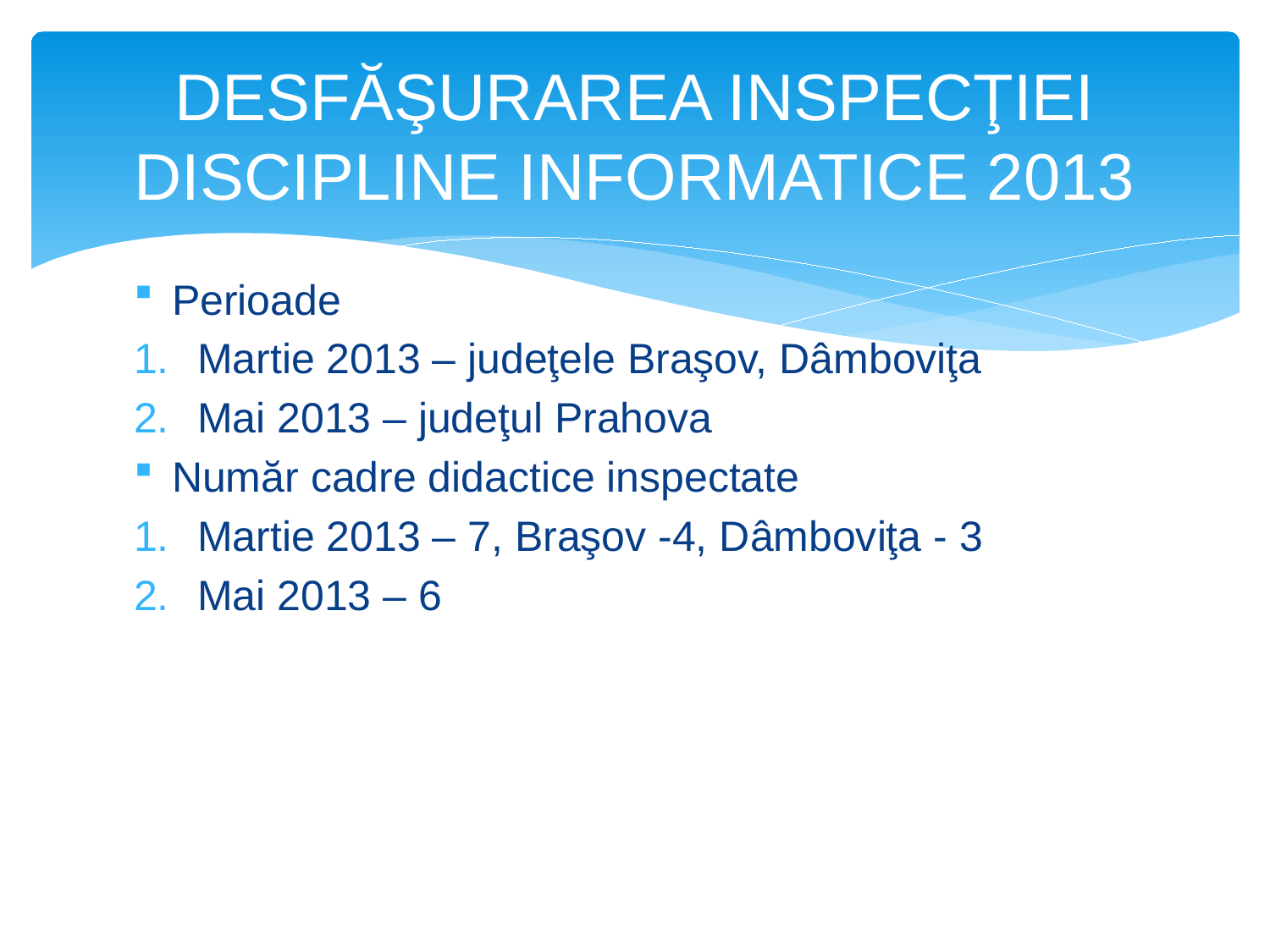

# DESFĂŞURAREA INSPECŢIEI DISCIPLINE INFORMATICE 2013
Perioade
Martie 2013 – judeţele Braşov, Dâmboviţa
Mai 2013 – judeţul Prahova
Număr cadre didactice inspectate
Martie 2013 – 7, Braşov -4, Dâmboviţa - 3
Mai 2013 – 6